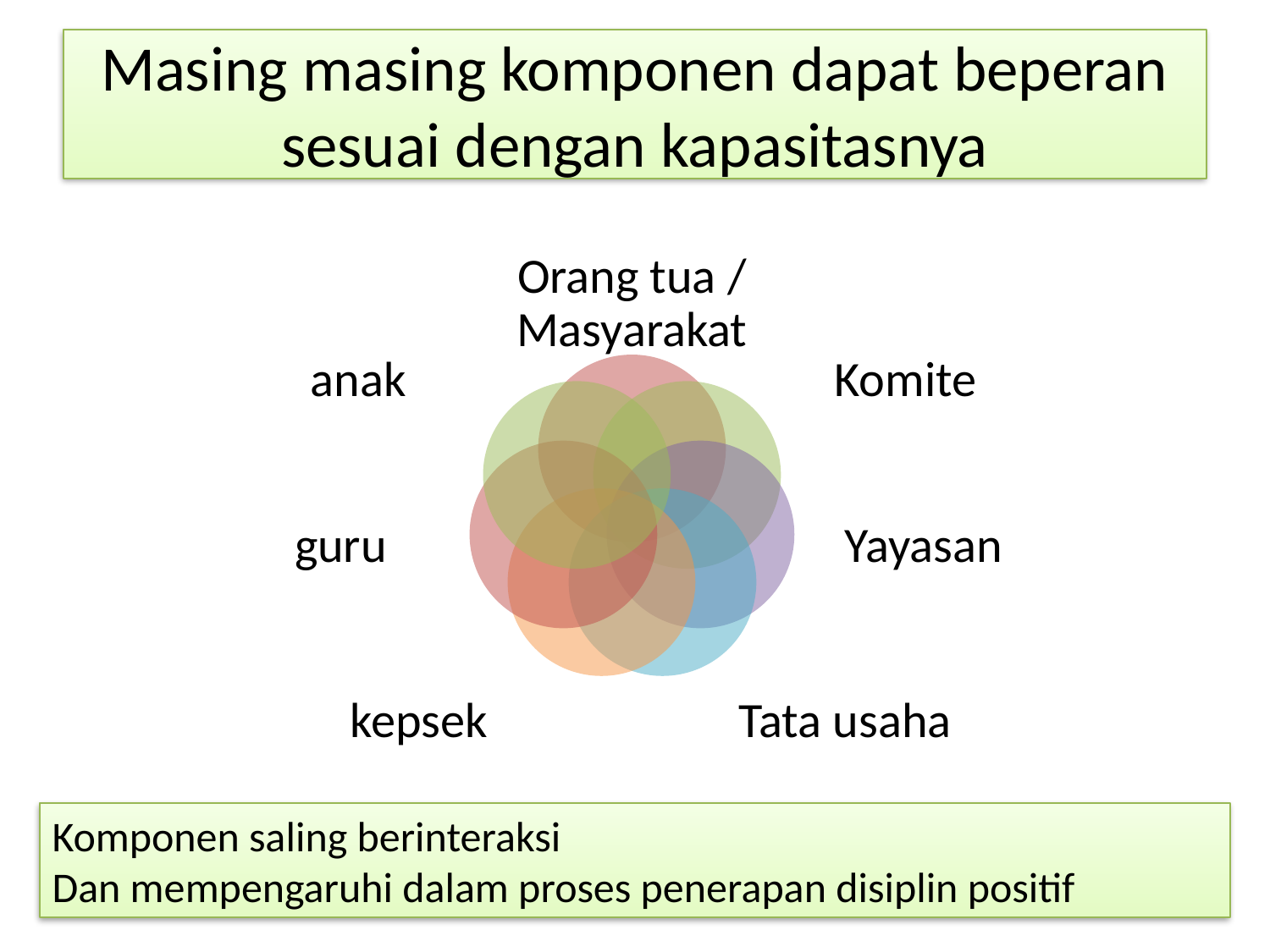

# Masing masing komponen dapat beperan sesuai dengan kapasitasnya

Orang tua / Masyarakat
Komite
Yayasan
Tata usaha
kepsek
guru
anak
Komponen saling berinteraksi
Dan mempengaruhi dalam proses penerapan disiplin positif